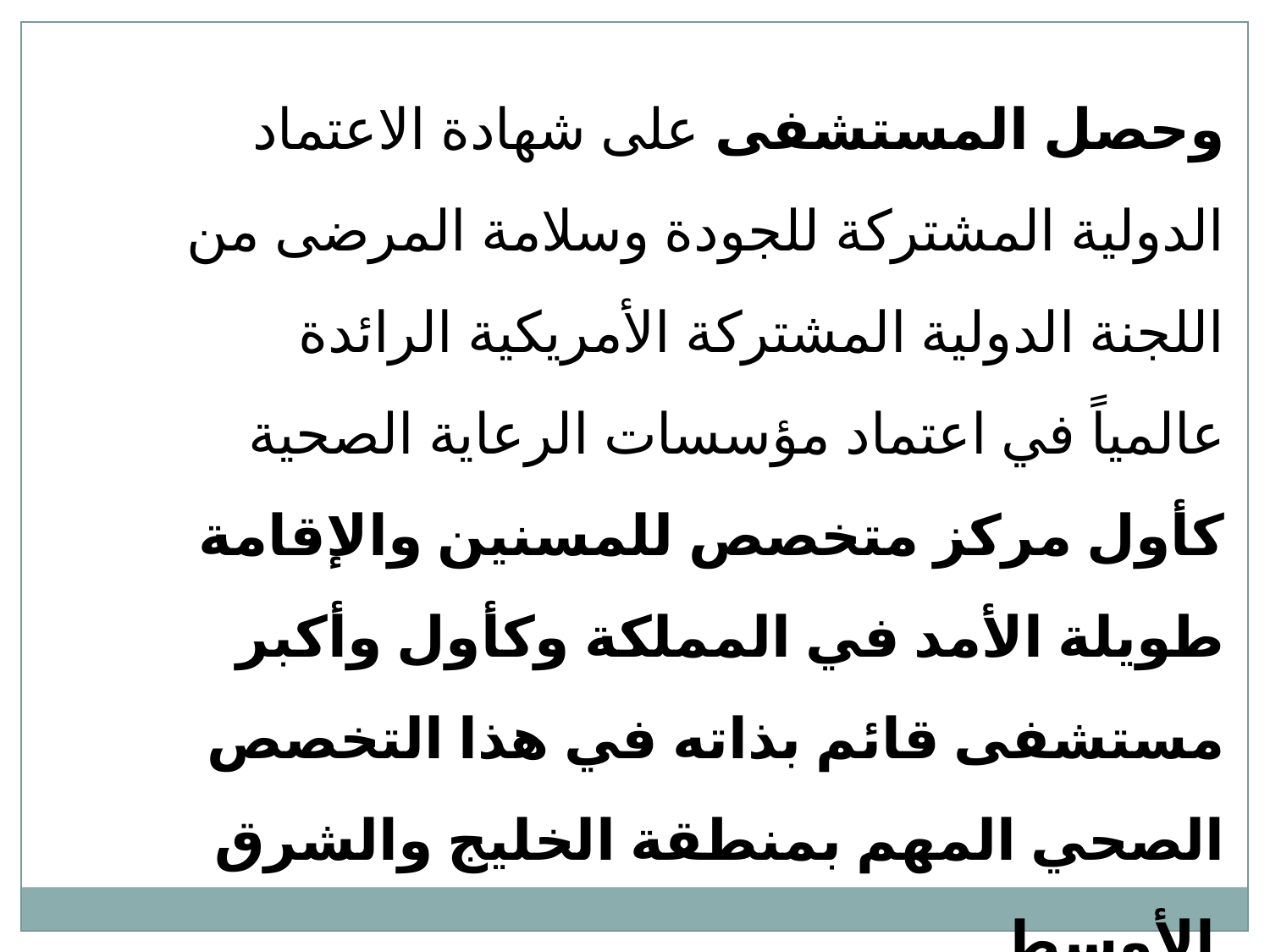

وحصل المستشفى على شهادة الاعتماد الدولية المشتركة للجودة وسلامة المرضى من اللجنة الدولية المشتركة الأمريكية الرائدة عالمياً في اعتماد مؤسسات الرعاية الصحية كأول مركز متخصص للمسنين والإقامة طويلة الأمد في المملكة وكأول وأكبر مستشفى قائم بذاته في هذا التخصص الصحي المهم بمنطقة الخليج والشرق الأوسط.